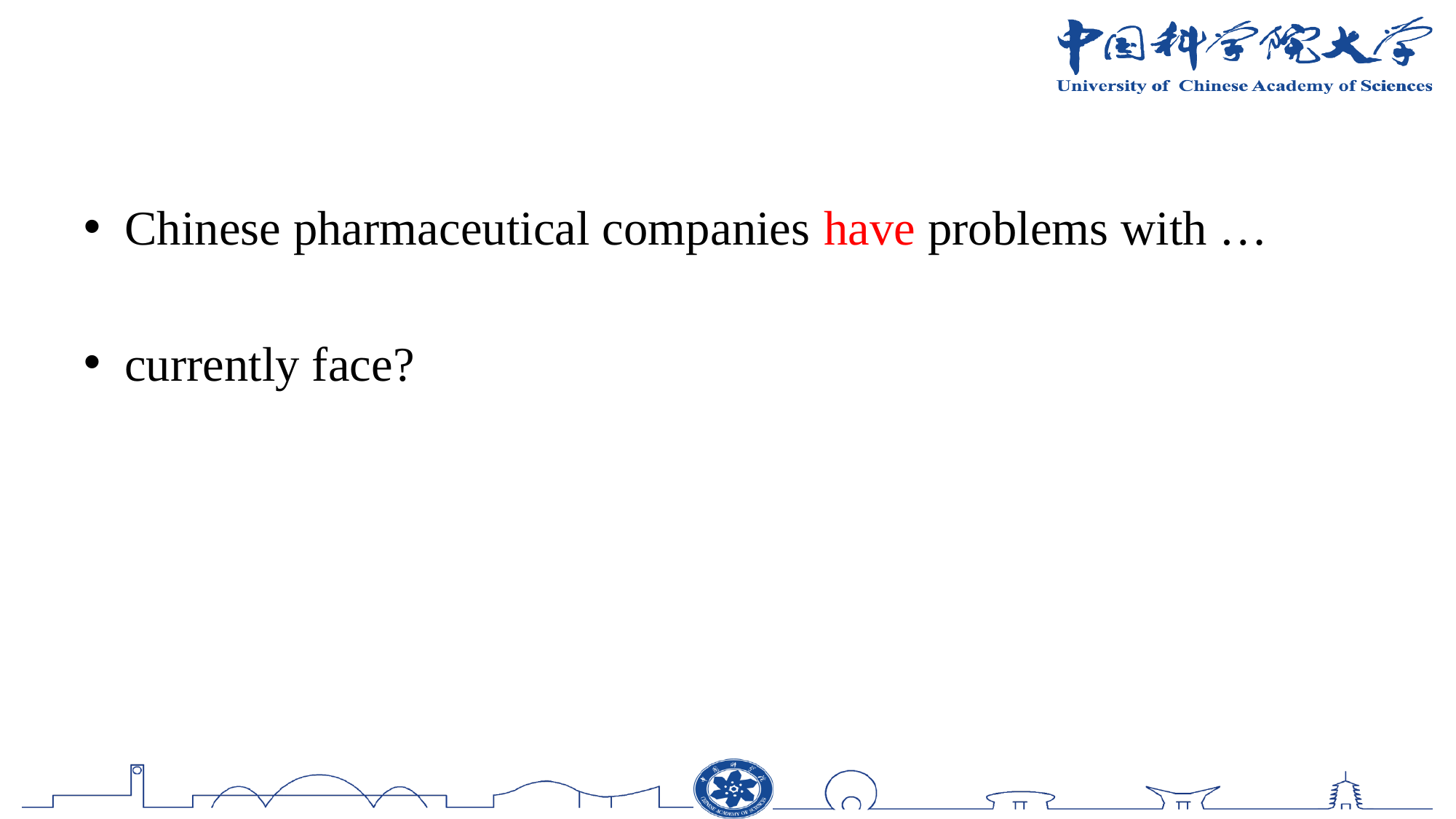

#
Chinese pharmaceutical companies have problems with …

currently face?